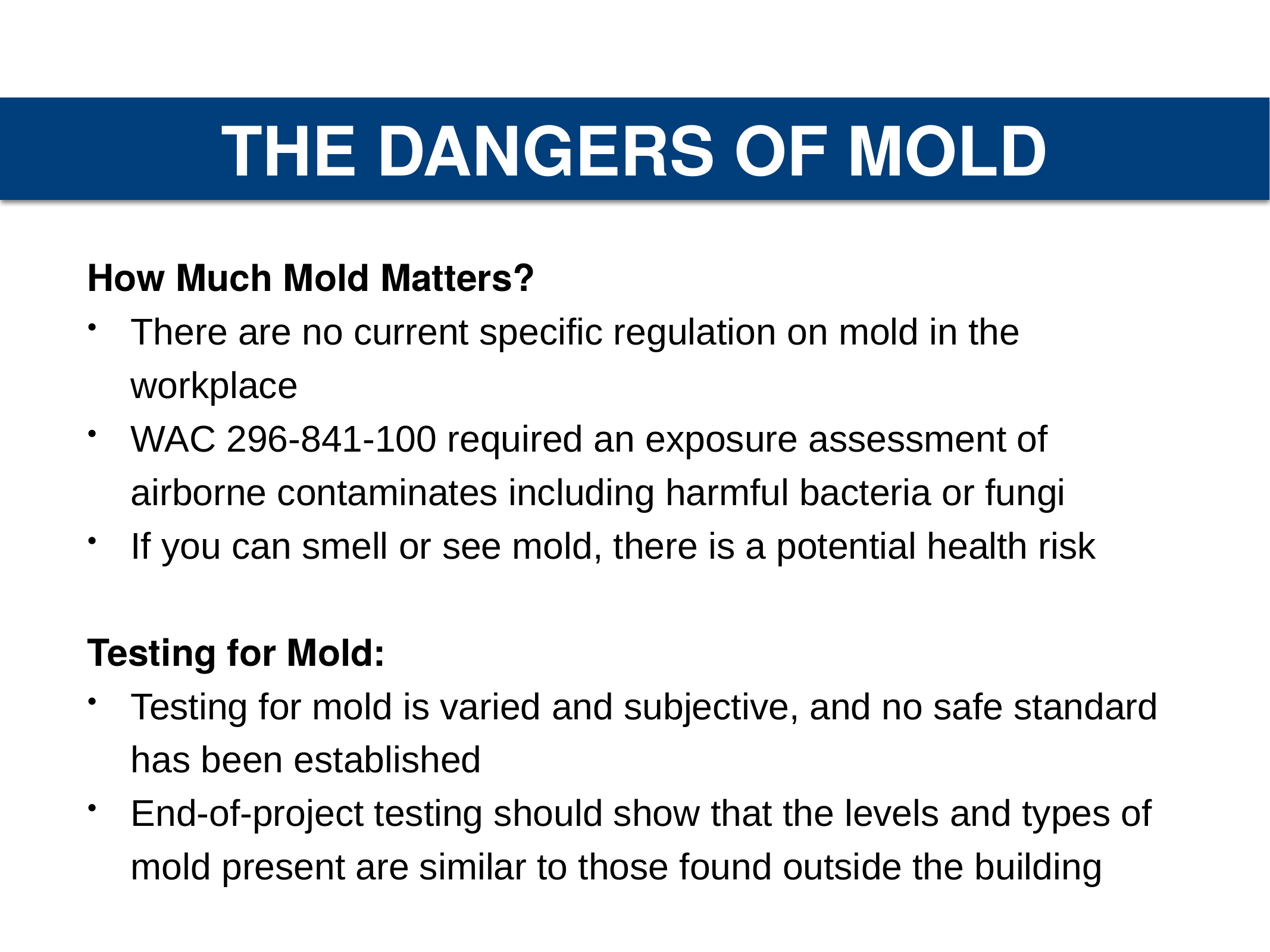

THE DANGERS OF MOLD
How Much Mold Matters?
There are no current specific regulation on mold in the workplace
WAC 296-841-100 required an exposure assessment of airborne contaminates including harmful bacteria or fungi
If you can smell or see mold, there is a potential health risk

Testing for Mold:
Testing for mold is varied and subjective, and no safe standard has been established
End-of-project testing should show that the levels and types of mold present are similar to those found outside the building